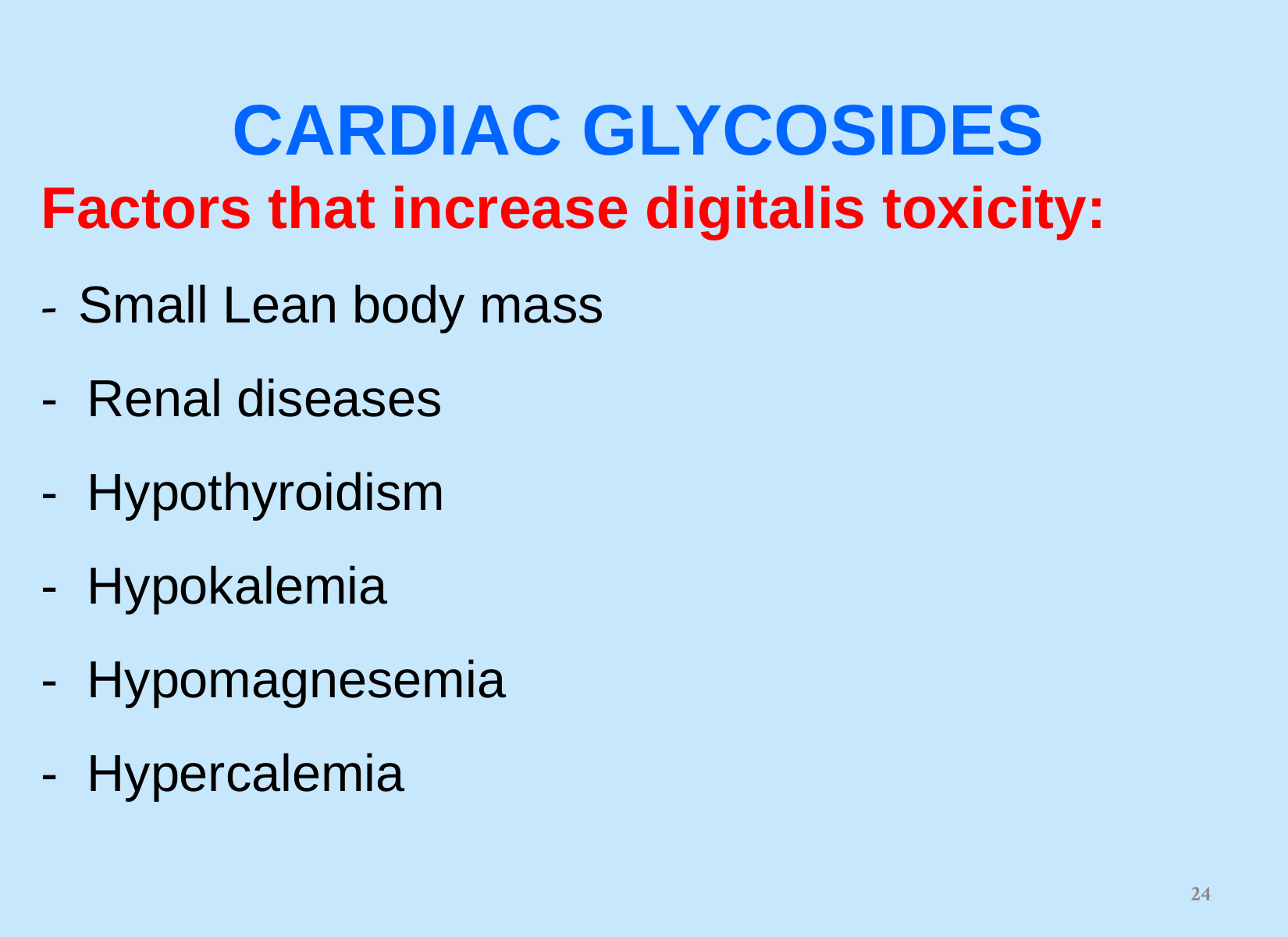

CARDIAC GLYCOSIDES
Factors that increase digitalis toxicity:
-  Small Lean body mass
-  Renal diseases
-  Hypothyroidism
-  Hypokalemia
-  Hypomagnesemia
-  Hypercalemia

24